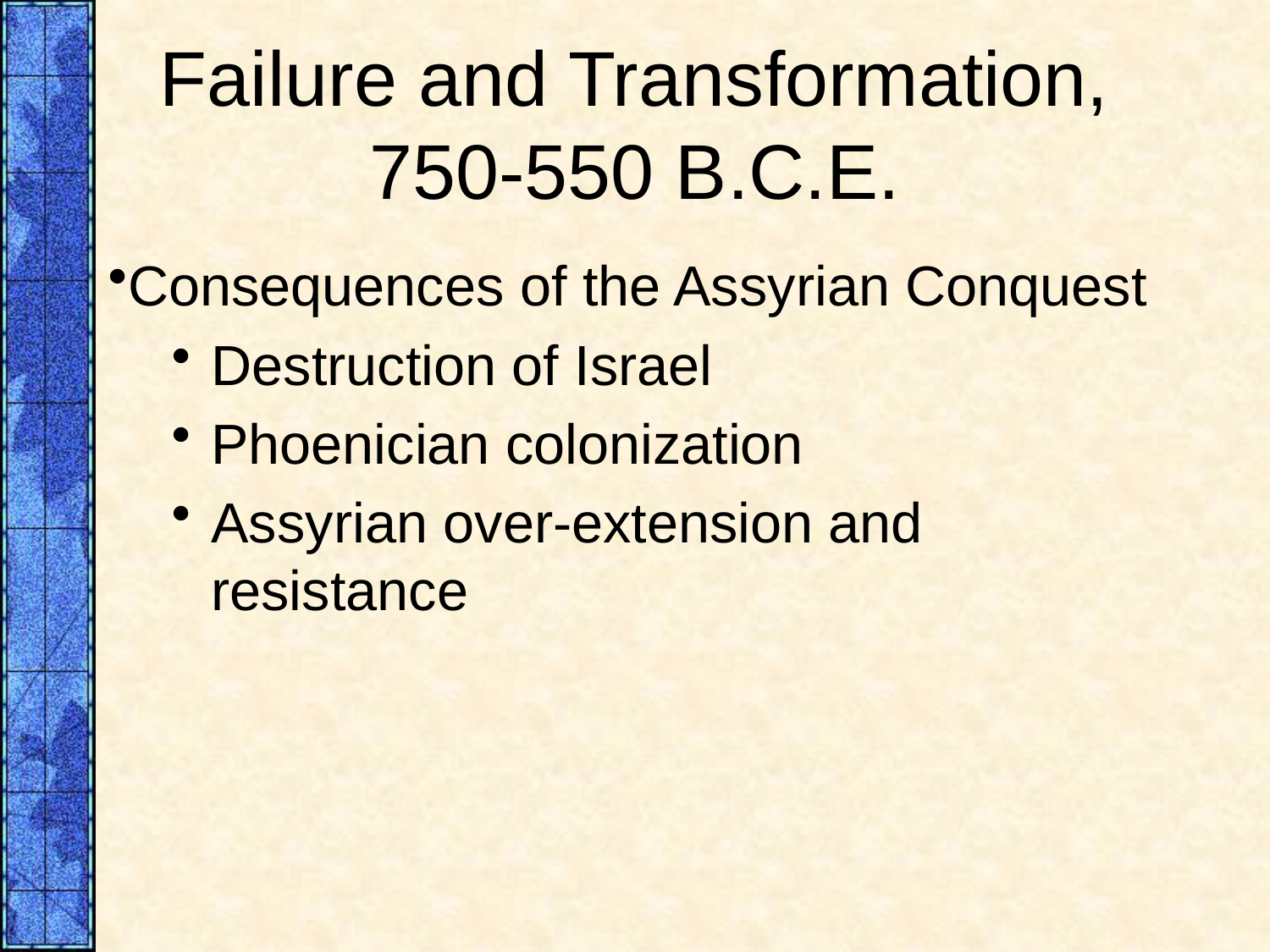

# Failure and Transformation, 750-550 B.C.E.
Consequences of the Assyrian Conquest
Destruction of Israel
Phoenician colonization
Assyrian over-extension and resistance